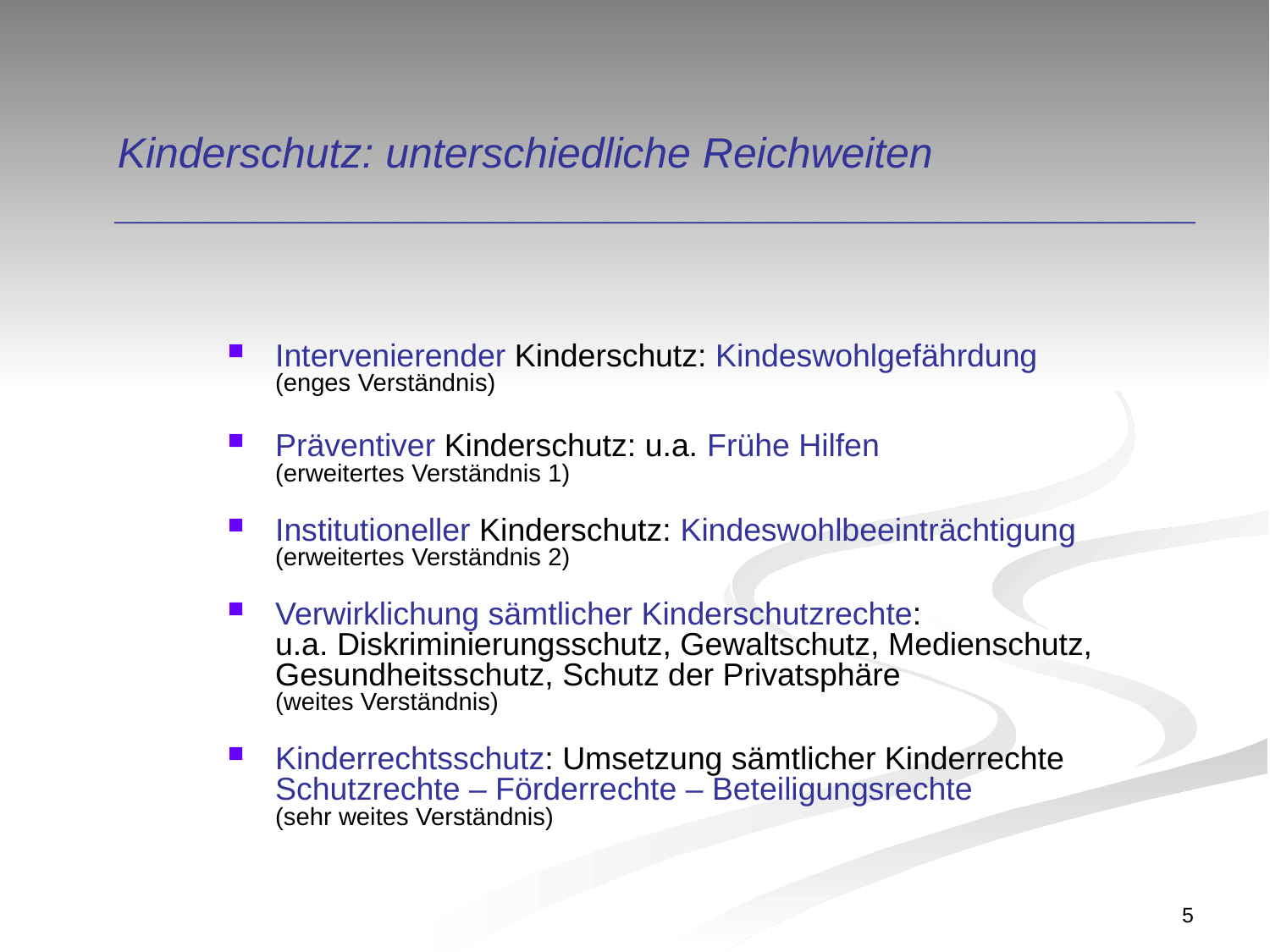

# Kinderschutz: unterschiedliche Reichweiten ______________________________________________
Intervenierender Kinderschutz: Kindeswohlgefährdung
(enges Verständnis)
Präventiver Kinderschutz: u.a. Frühe Hilfen
(erweitertes Verständnis 1)
Institutioneller Kinderschutz: Kindeswohlbeeinträchtigung
(erweitertes Verständnis 2)
Verwirklichung sämtlicher Kinderschutzrechte:
u.a. Diskriminierungsschutz, Gewaltschutz, Medienschutz,
Gesundheitsschutz, Schutz der Privatsphäre
(weites Verständnis)
Kinderrechtsschutz: Umsetzung sämtlicher Kinderrechte
Schutzrechte – Förderrechte – Beteiligungsrechte
(sehr weites Verständnis)
5